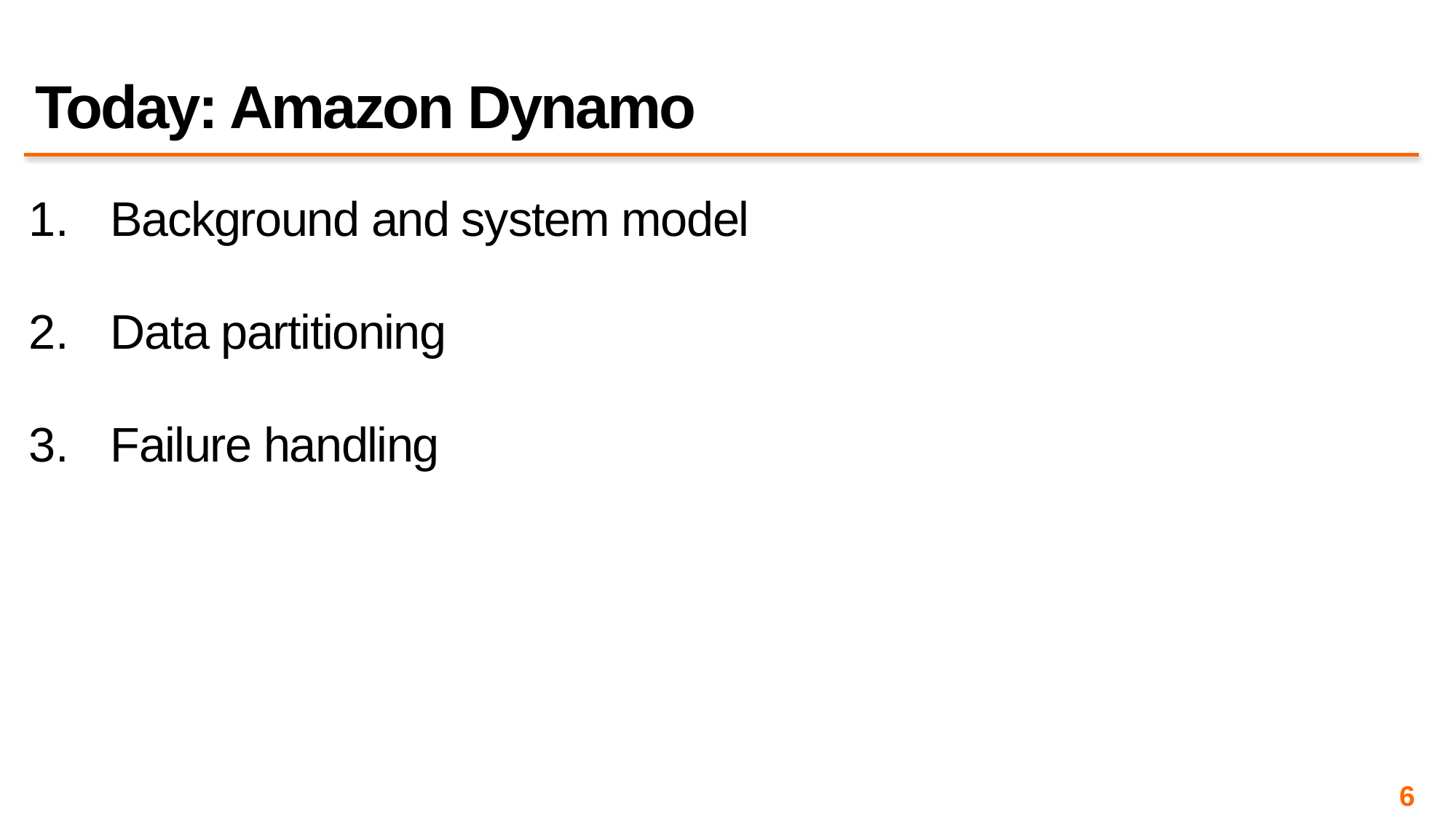

# Today: Amazon Dynamo
Background and system model

Data partitioning

Failure handling
6